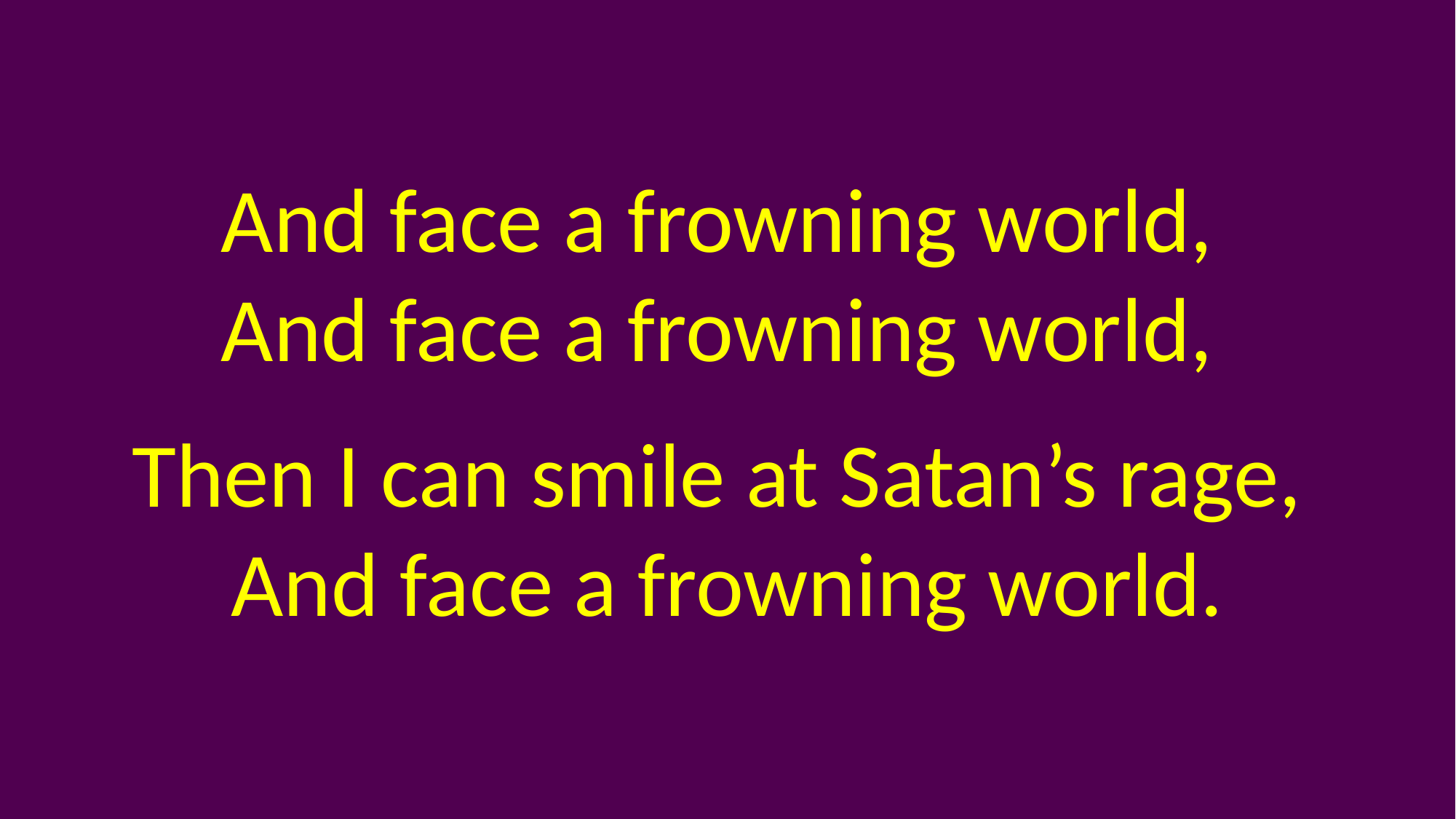

And face a frowning world,
And face a frowning world,
Then I can smile at Satan’s rage,
And face a frowning world.